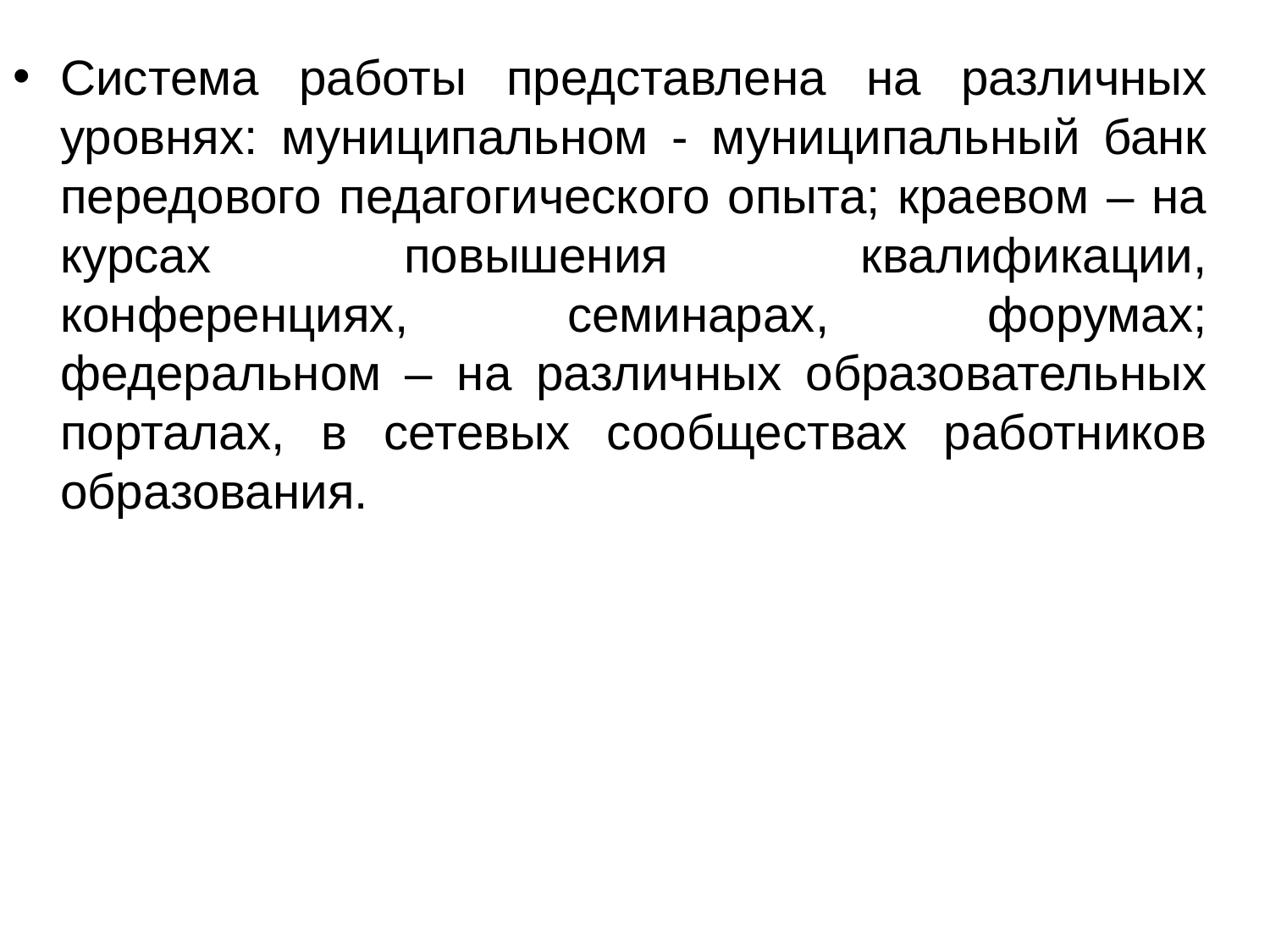

Система работы представлена на различных уровнях: муниципальном - муниципальный банк передового педагогического опыта; краевом – на курсах повышения квалификации, конференциях, семинарах, форумах; федеральном – на различных образовательных порталах, в сетевых сообществах работников образования.